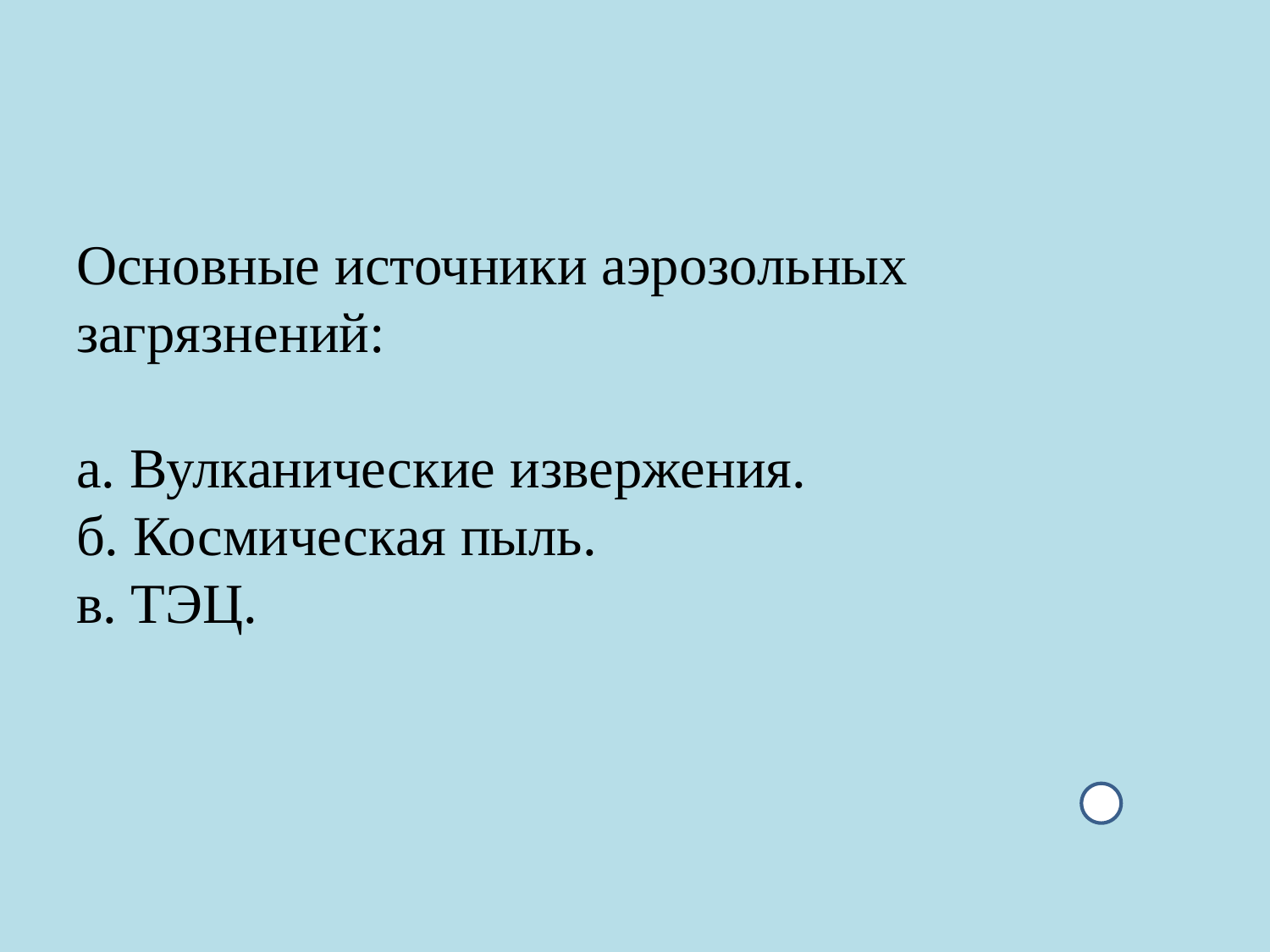

#
Основные источники аэрозольных
загрязнений:

а. Вулканические извержения.
б. Космическая пыль.
в. ТЭЦ.